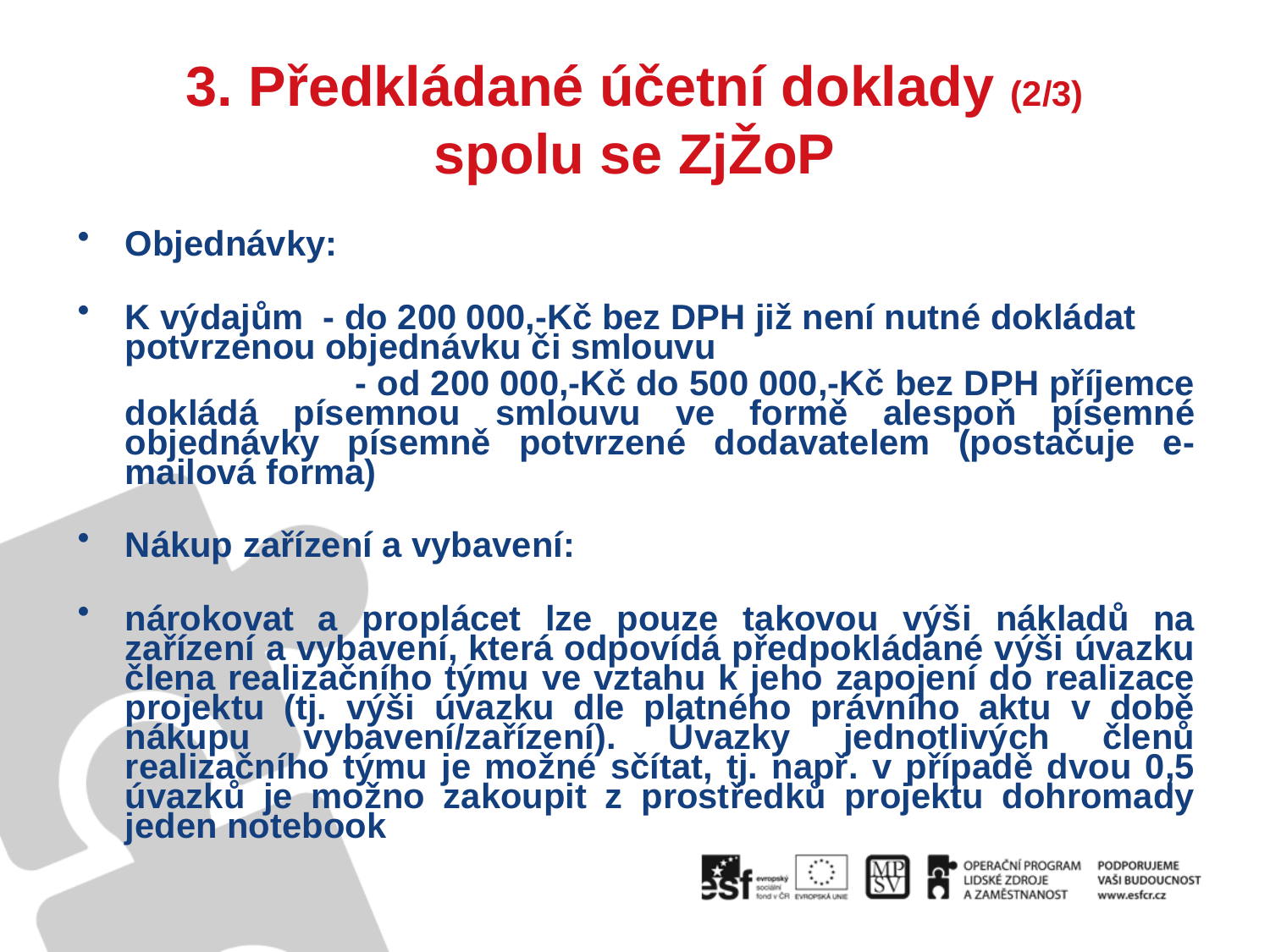

# 3. Předkládané účetní doklady (2/3) spolu se ZjŽoP
Objednávky:

K výdajům  - do 200 000,-Kč bez DPH již není nutné dokládat potvrzenou objednávku či smlouvu
		          - od 200 000,-Kč do 500 000,-Kč bez DPH příjemce dokládá písemnou smlouvu ve formě alespoň písemné objednávky písemně potvrzené dodavatelem (postačuje e-mailová forma)

Nákup zařízení a vybavení:

nárokovat a proplácet lze pouze takovou výši nákladů na zařízení a vybavení, která odpovídá předpokládané výši úvazku člena realizačního týmu ve vztahu k jeho zapojení do realizace projektu (tj. výši úvazku dle platného právního aktu v době nákupu vybavení/zařízení). Úvazky jednotlivých členů realizačního týmu je možné sčítat, tj. např. v případě dvou 0,5 úvazků je možno zakoupit z prostředků projektu dohromady jeden notebook